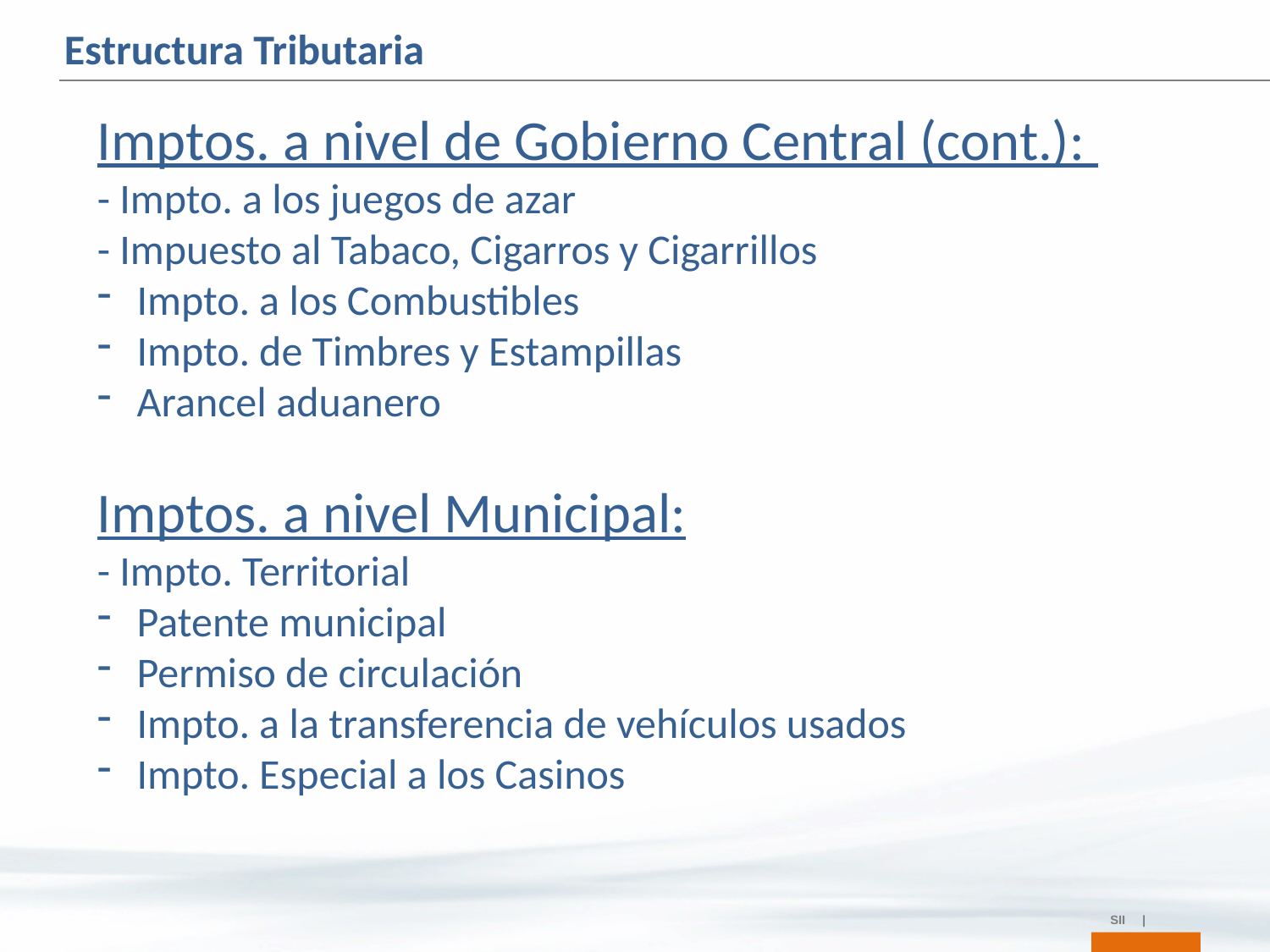

Estructura Tributaria
Imptos. a nivel de Gobierno Central (cont.):
- Impto. a los juegos de azar
- Impuesto al Tabaco, Cigarros y Cigarrillos
 Impto. a los Combustibles
 Impto. de Timbres y Estampillas
 Arancel aduanero

Imptos. a nivel Municipal:
- Impto. Territorial
 Patente municipal
 Permiso de circulación
 Impto. a la transferencia de vehículos usados
 Impto. Especial a los Casinos

SII     |